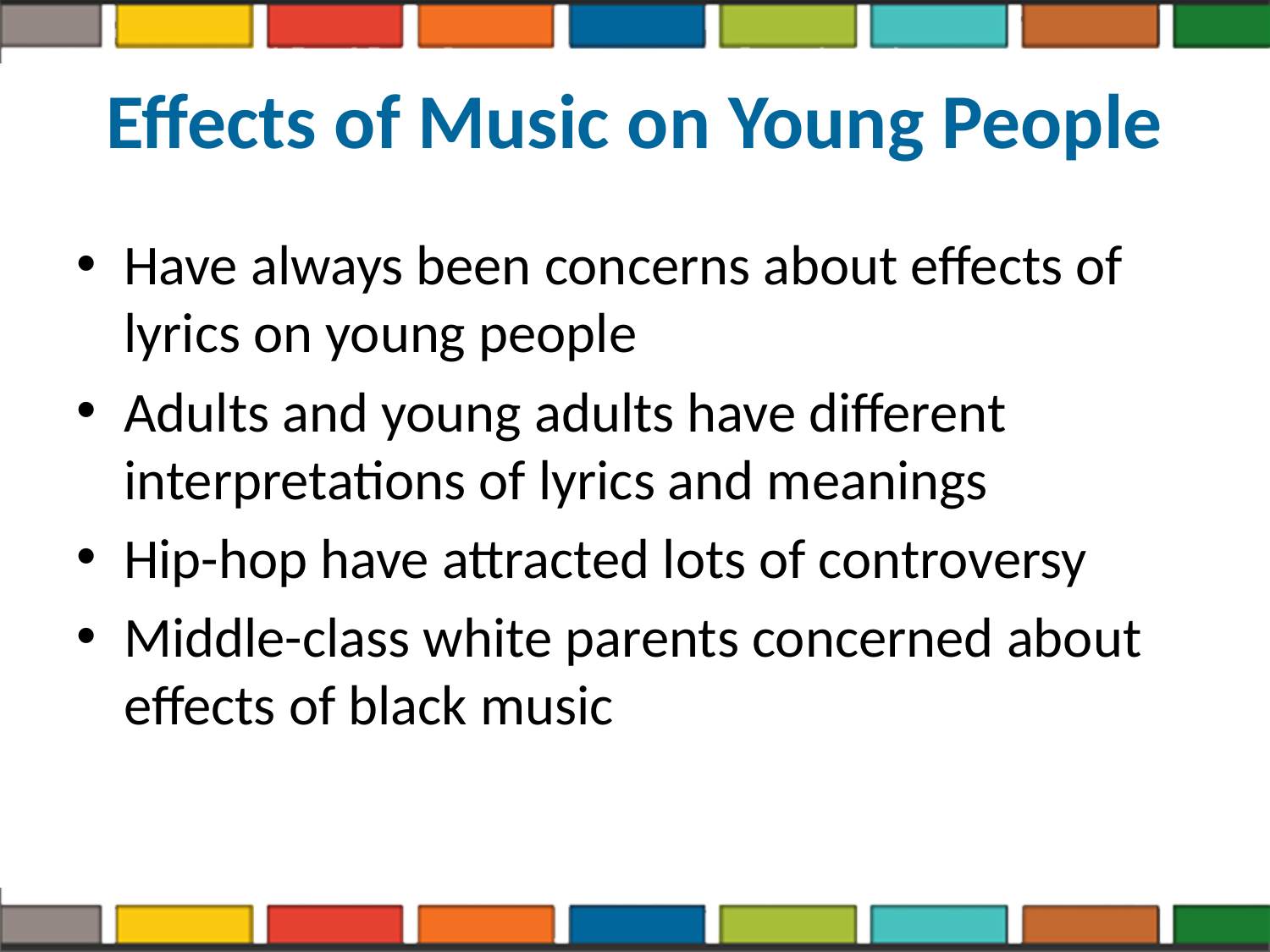

# Effects of Music on Young People
Have always been concerns about effects of lyrics on young people
Adults and young adults have different interpretations of lyrics and meanings
Hip-hop have attracted lots of controversy
Middle-class white parents concerned about effects of black music